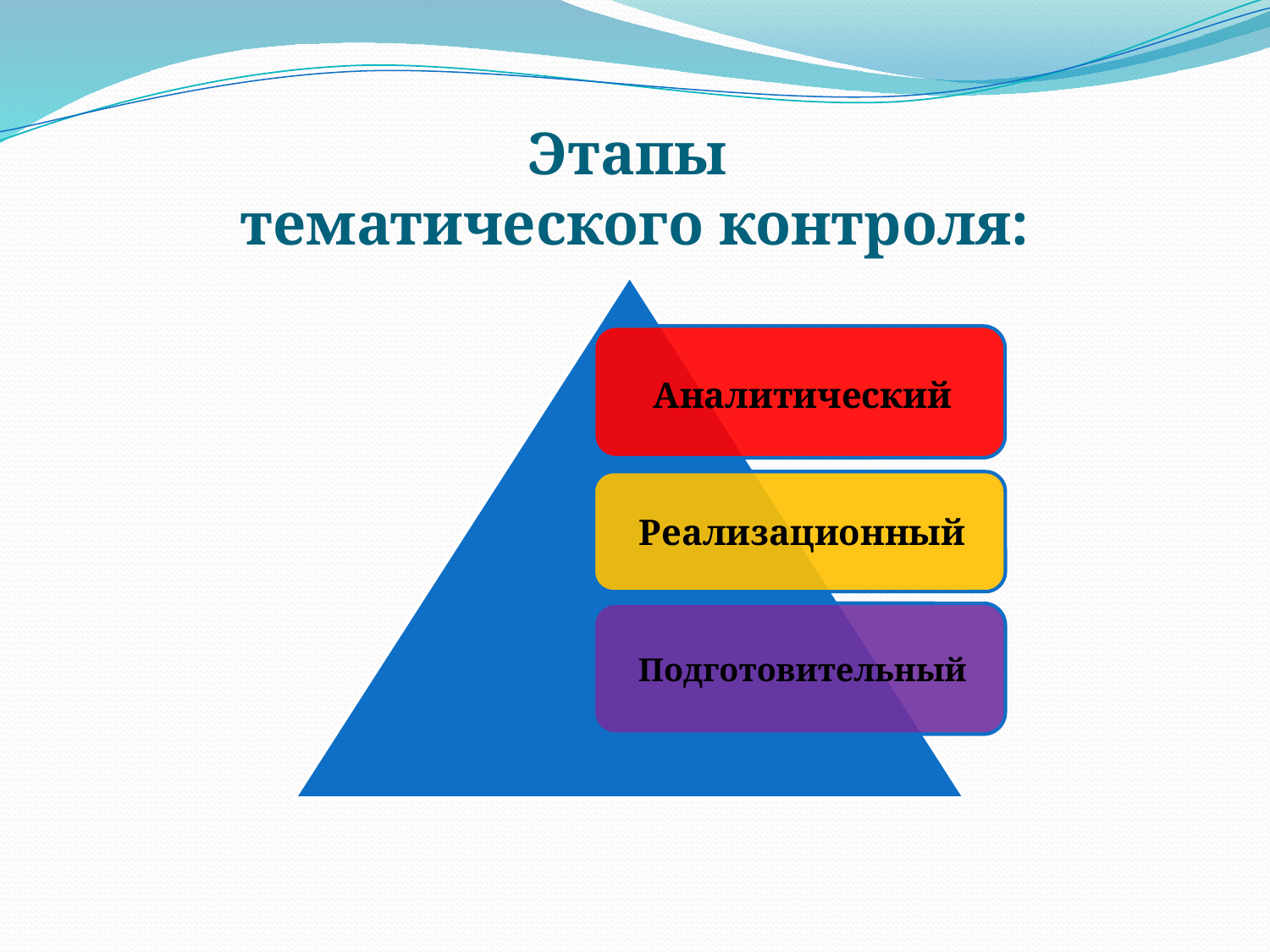

# Этапы тематического контроля:

Аналитический

Реализационный
Подготовительный